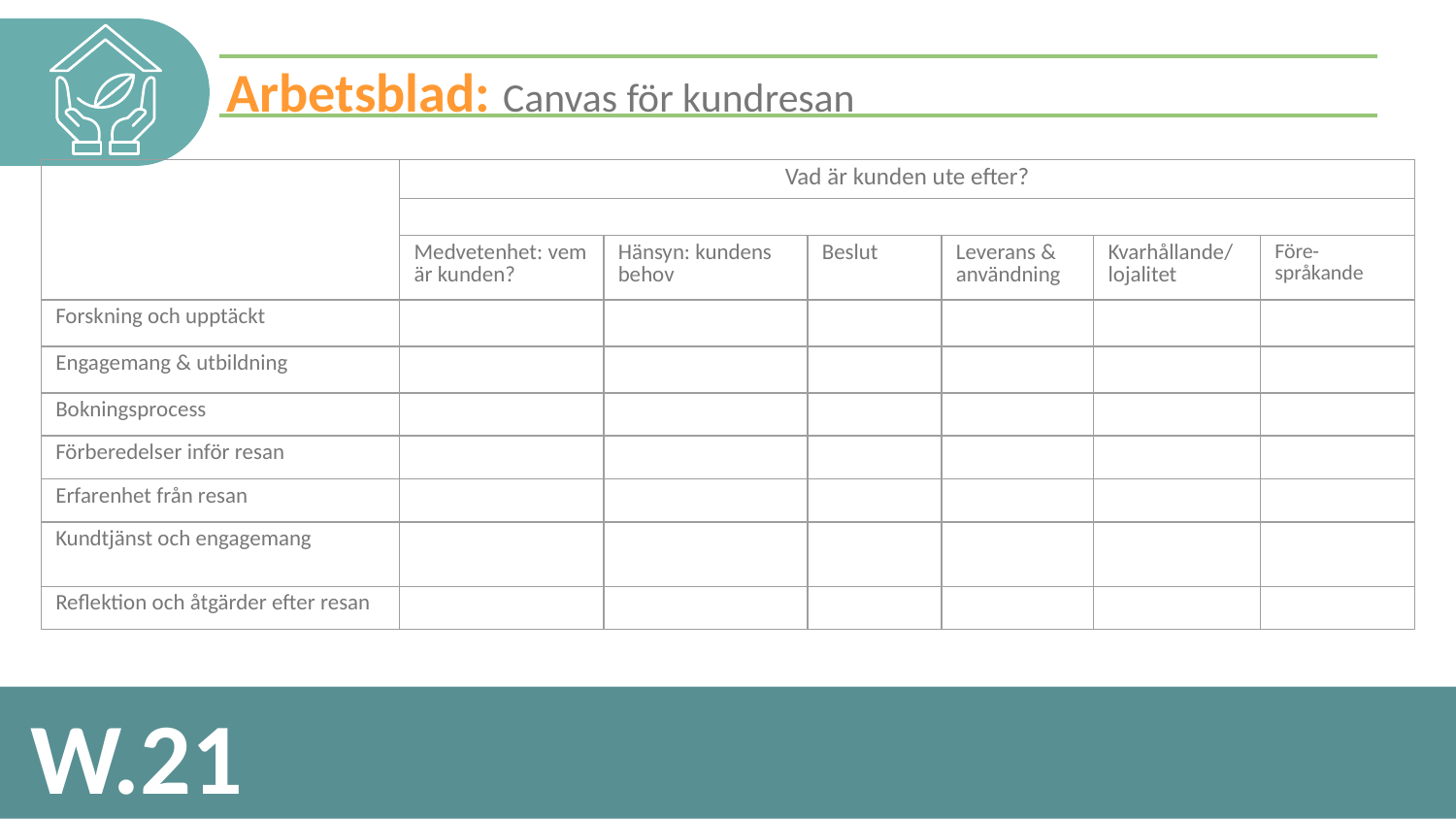

Arbetsblad: Canvas för kundresan

|  | Vad är kunden ute efter? |  |  |  |  |  |
| --- | --- | --- | --- | --- | --- | --- |
|  |  |  |  |  |  |  |
|  | Medvetenhet: vem är kunden? | Hänsyn: kundens behov | Beslut | Leverans & användning | Kvarhållande/ lojalitet | Före-språkande |
| Forskning och upptäckt |  |  |  |  |  |  |
| Engagemang & utbildning |  |  |  |  |  |  |
| Bokningsprocess |  |  |  |  |  |  |
| Förberedelser inför resan |  |  |  |  |  |  |
| Erfarenhet från resan |  |  |  |  |  |  |
| Kundtjänst och engagemang |  |  |  |  |  |  |
| Reflektion och åtgärder efter resan |  |  |  |  |  |  |

W.21
39